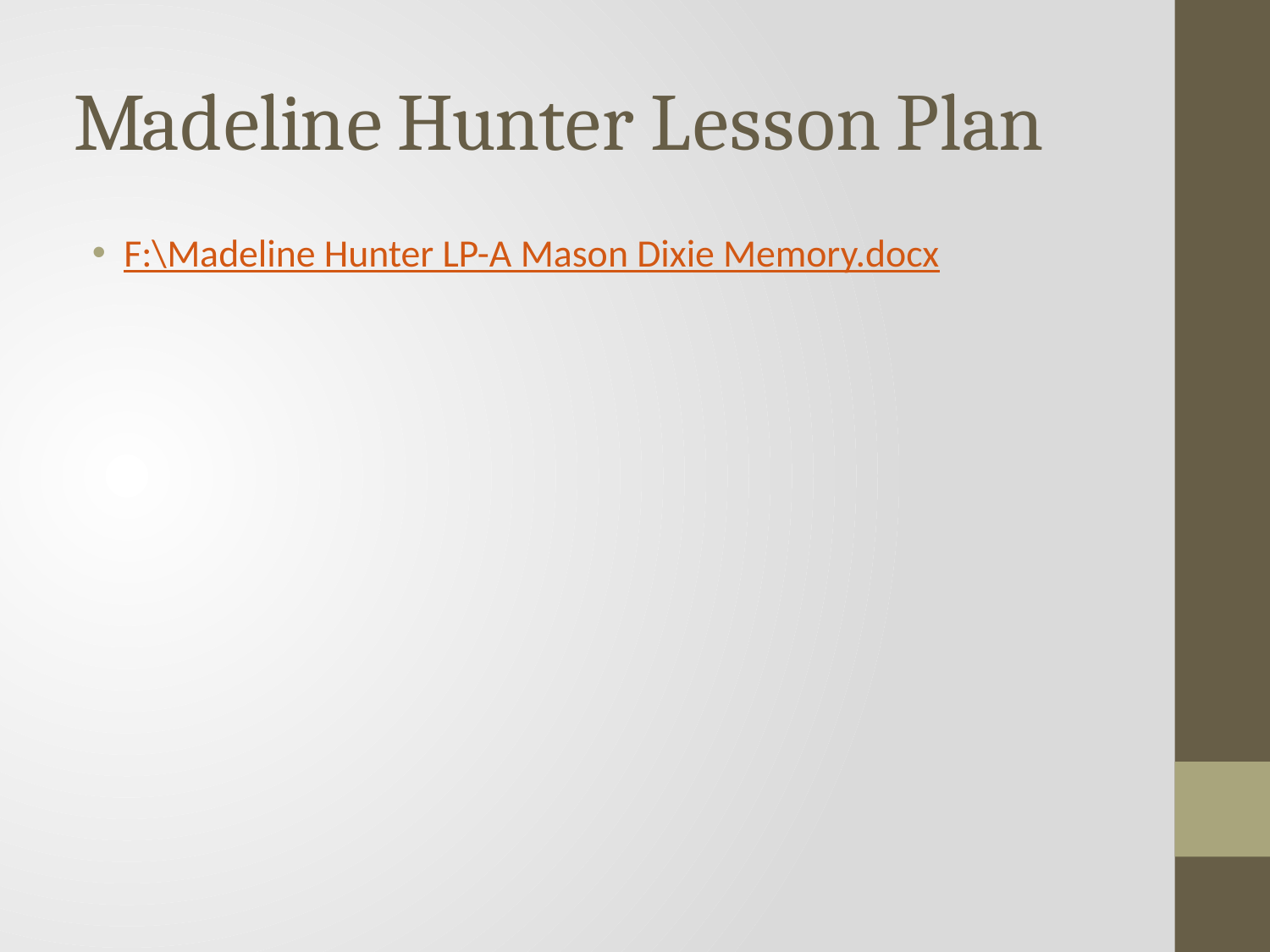

# Madeline Hunter Lesson Plan
F:\Madeline Hunter LP-A Mason Dixie Memory.docx